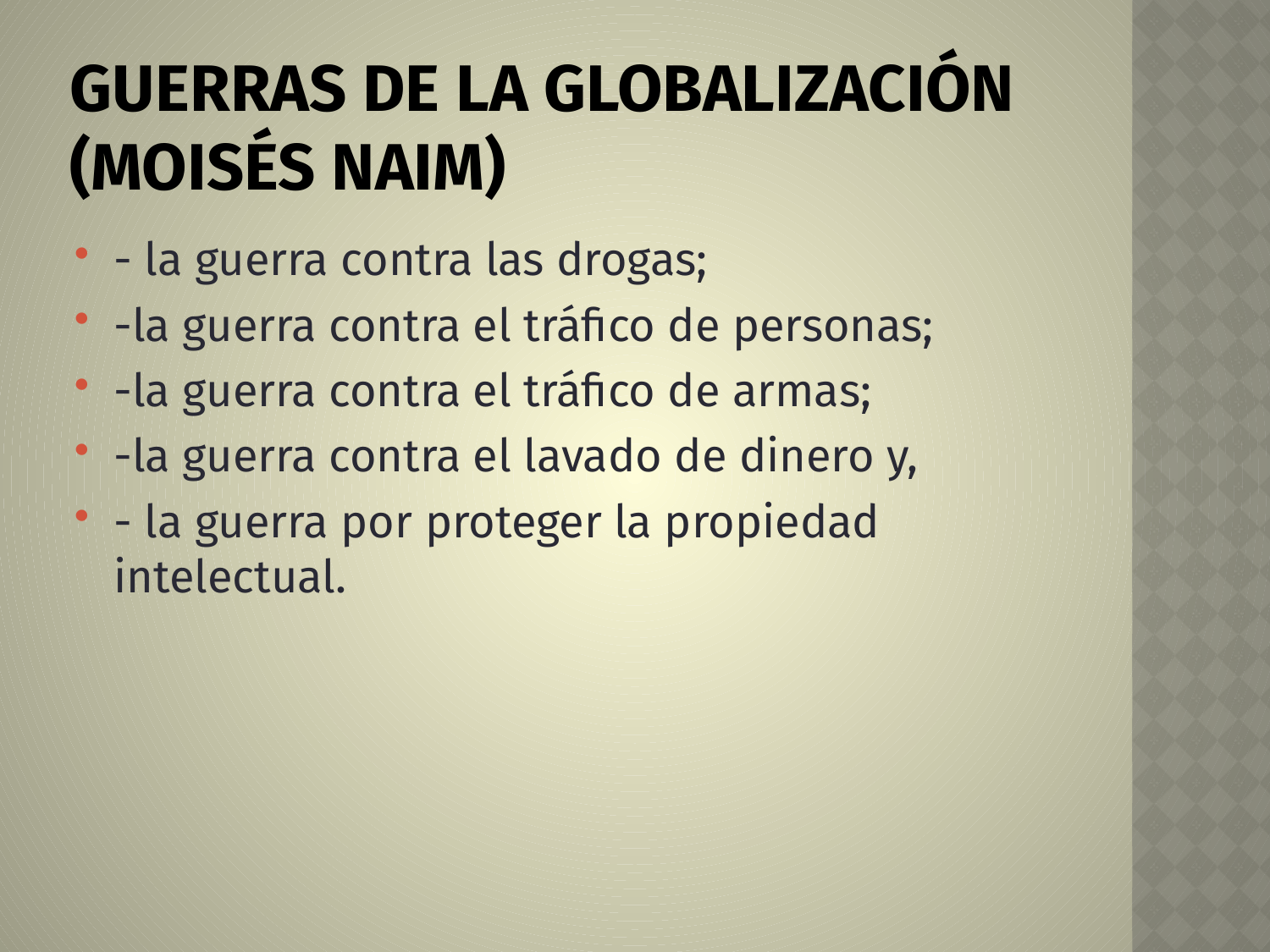

# Guerras de la globalización (moisés Naim)
- la guerra contra las drogas;
-la guerra contra el tráfico de personas;
-la guerra contra el tráfico de armas;
-la guerra contra el lavado de dinero y,
- la guerra por proteger la propiedad intelectual.